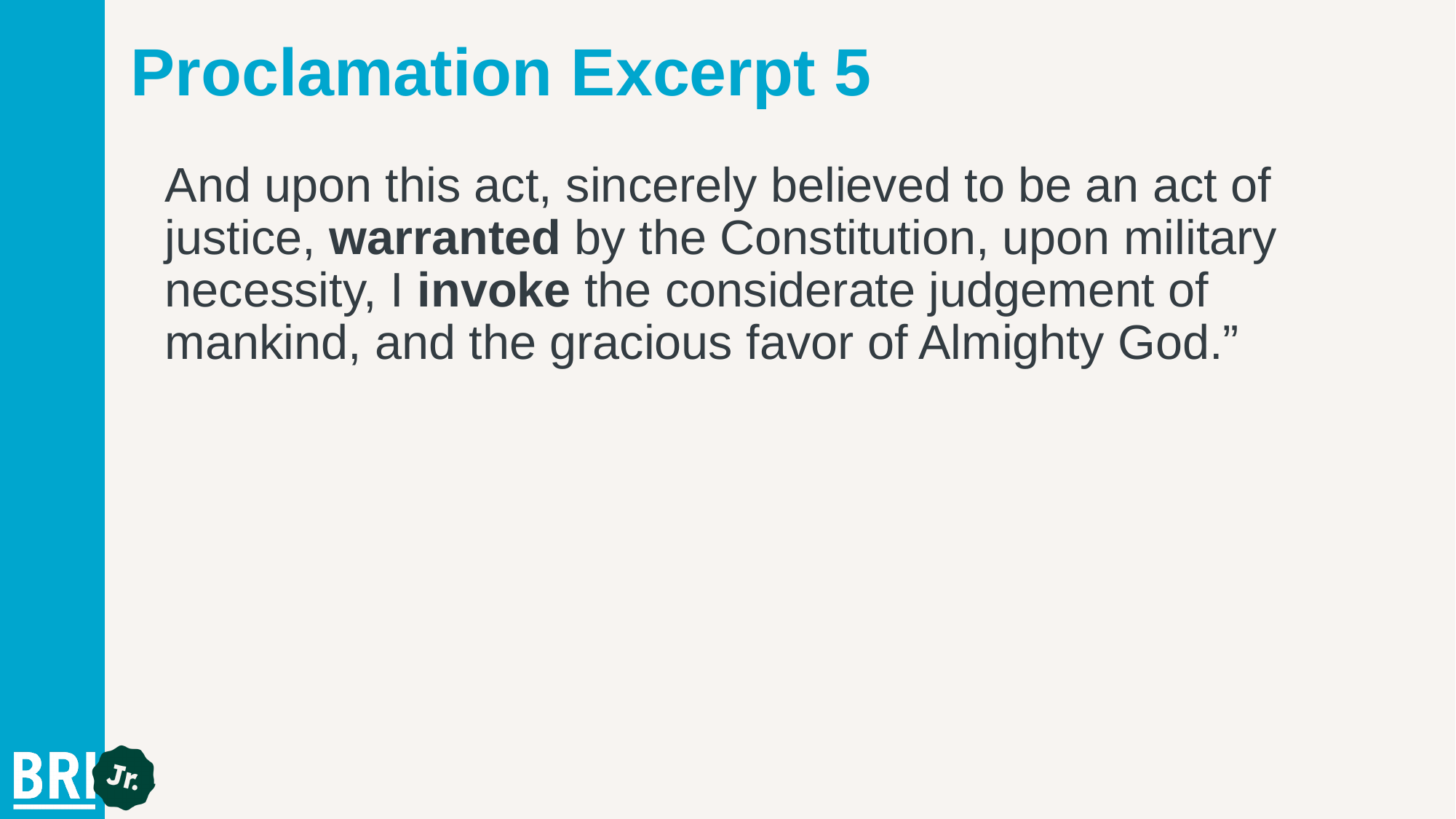

# Proclamation Excerpt 5
And upon this act, sincerely believed to be an act of justice, warranted by the Constitution, upon military necessity, I invoke the considerate judgement of mankind, and the gracious favor of Almighty God.”